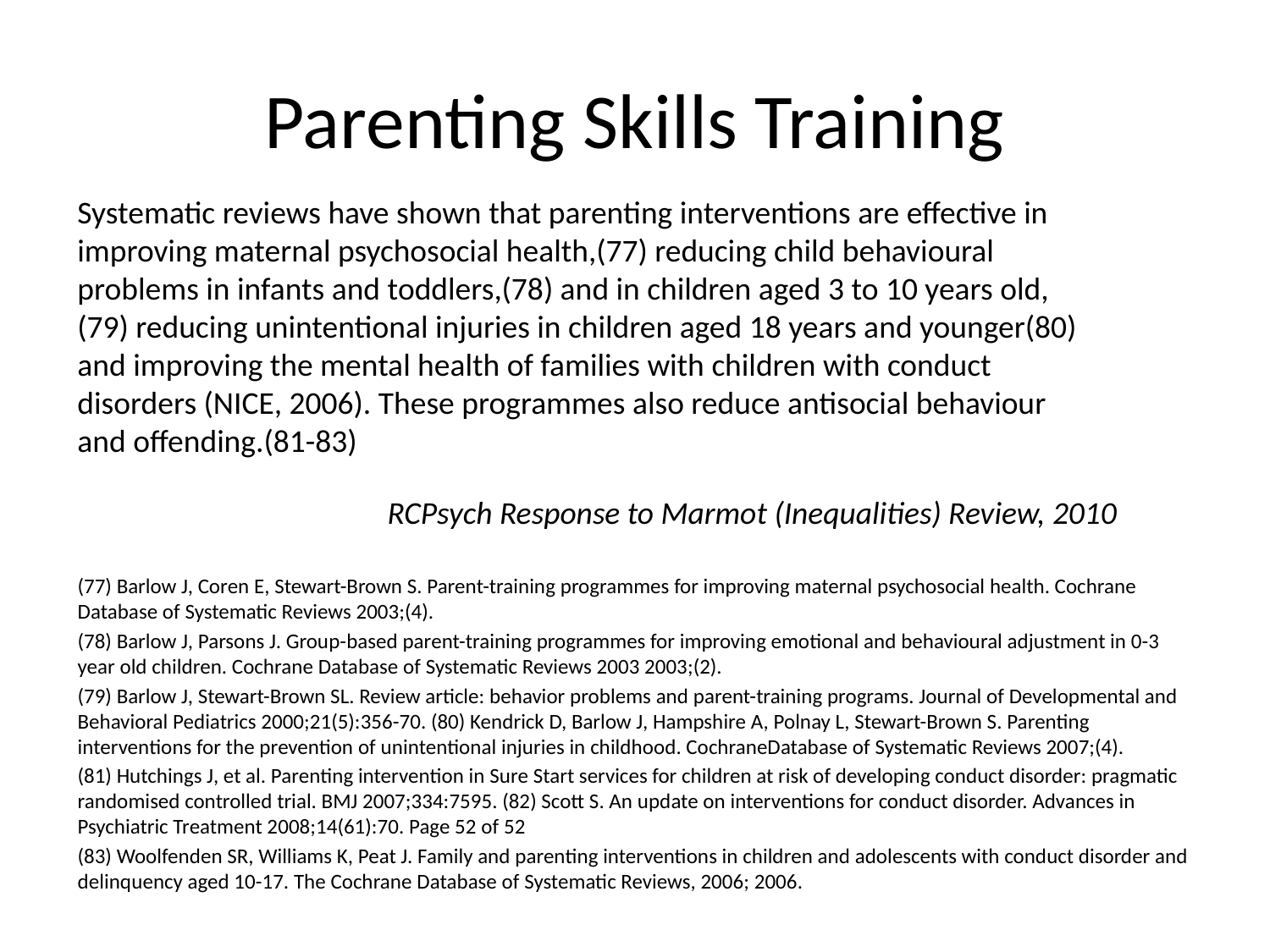

# Parenting Skills Training
Systematic reviews have shown that parenting interventions are effective in improving maternal psychosocial health,(77) reducing child behavioural problems in infants and toddlers,(78) and in children aged 3 to 10 years old,(79) reducing unintentional injuries in children aged 18 years and younger(80) and improving the mental health of families with children with conduct disorders (NICE, 2006). These programmes also reduce antisocial behaviour and offending.(81-83)
RCPsych Response to Marmot (Inequalities) Review, 2010
(77) Barlow J, Coren E, Stewart-Brown S. Parent-training programmes for improving maternal psychosocial health. Cochrane Database of Systematic Reviews 2003;(4).
(78) Barlow J, Parsons J. Group-based parent-training programmes for improving emotional and behavioural adjustment in 0-3 year old children. Cochrane Database of Systematic Reviews 2003 2003;(2).
(79) Barlow J, Stewart-Brown SL. Review article: behavior problems and parent-training programs. Journal of Developmental and Behavioral Pediatrics 2000;21(5):356-70. (80) Kendrick D, Barlow J, Hampshire A, Polnay L, Stewart-Brown S. Parenting interventions for the prevention of unintentional injuries in childhood. CochraneDatabase of Systematic Reviews 2007;(4).
(81) Hutchings J, et al. Parenting intervention in Sure Start services for children at risk of developing conduct disorder: pragmatic randomised controlled trial. BMJ 2007;334:7595. (82) Scott S. An update on interventions for conduct disorder. Advances in Psychiatric Treatment 2008;14(61):70. Page 52 of 52
(83) Woolfenden SR, Williams K, Peat J. Family and parenting interventions in children and adolescents with conduct disorder and delinquency aged 10-17. The Cochrane Database of Systematic Reviews, 2006; 2006.